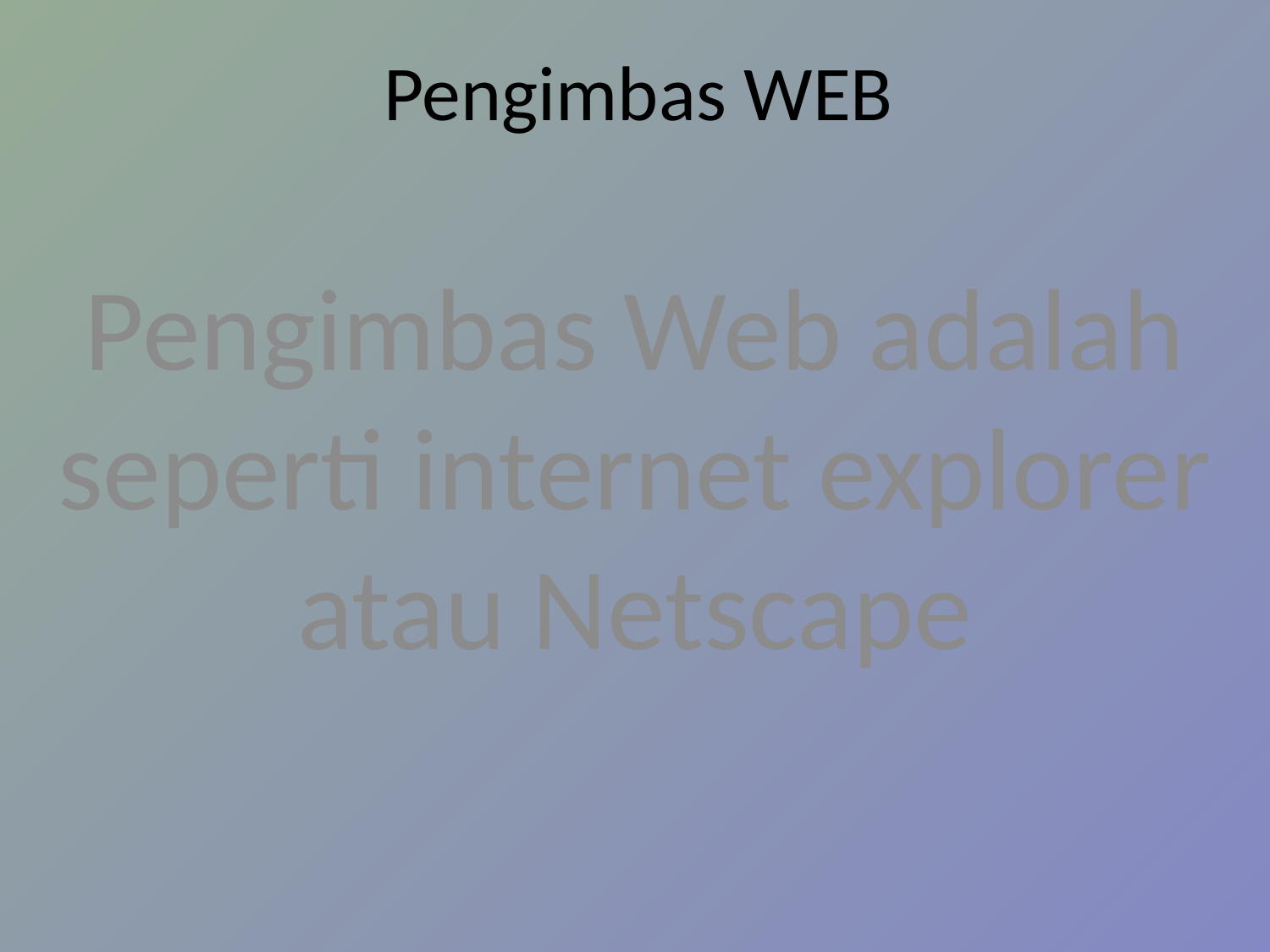

# Pengimbas WEB
Pengimbas Web adalah seperti internet explorer atau Netscape